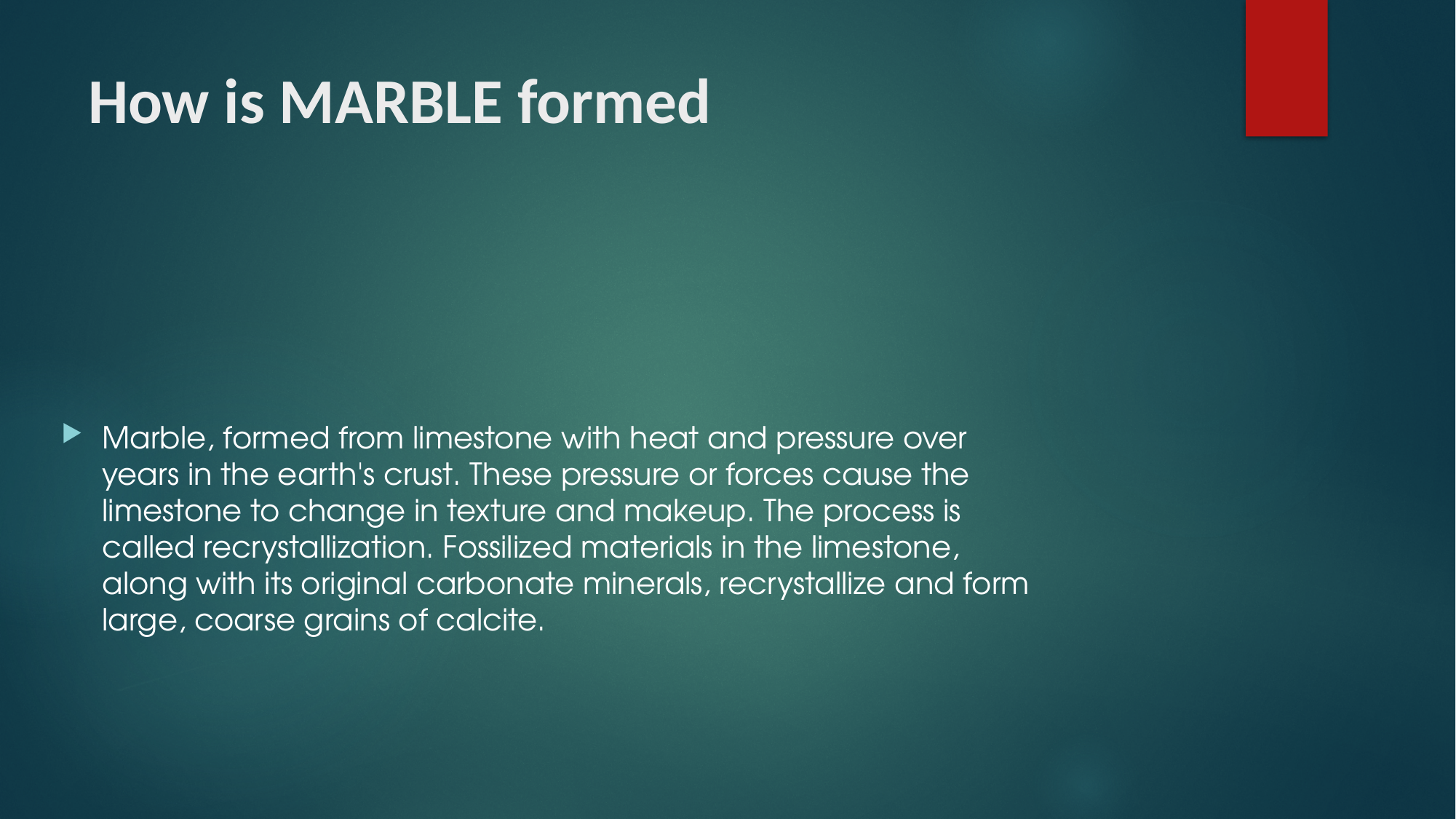

# How is MARBLE formed
Marble, formed from limestone with heat and pressure over years in the earth's crust. These pressure or forces cause the limestone to change in texture and makeup. The process is called recrystallization. Fossilized materials in the limestone, along with its original carbonate minerals, recrystallize and form large, coarse grains of calcite.